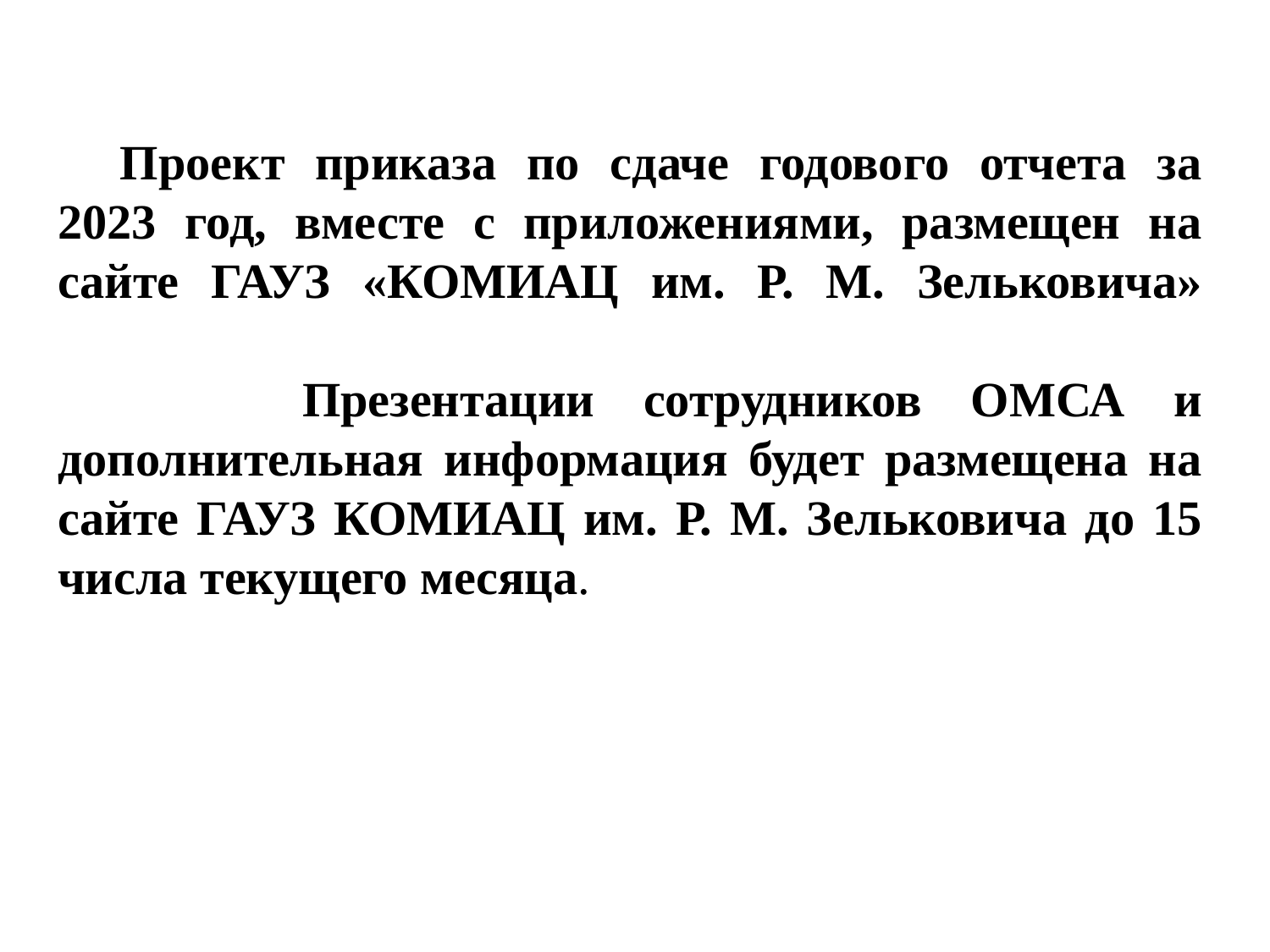

# Проект приказа по сдаче годового отчета за 2023 год, вместе с приложениями, размещен на сайте ГАУЗ «КОМИАЦ им. Р. М. Зельковича» Презентации сотрудников ОМСА и дополнительная информация будет размещена на сайте ГАУЗ КОМИАЦ им. Р. М. Зельковича до 15 числа текущего месяца.